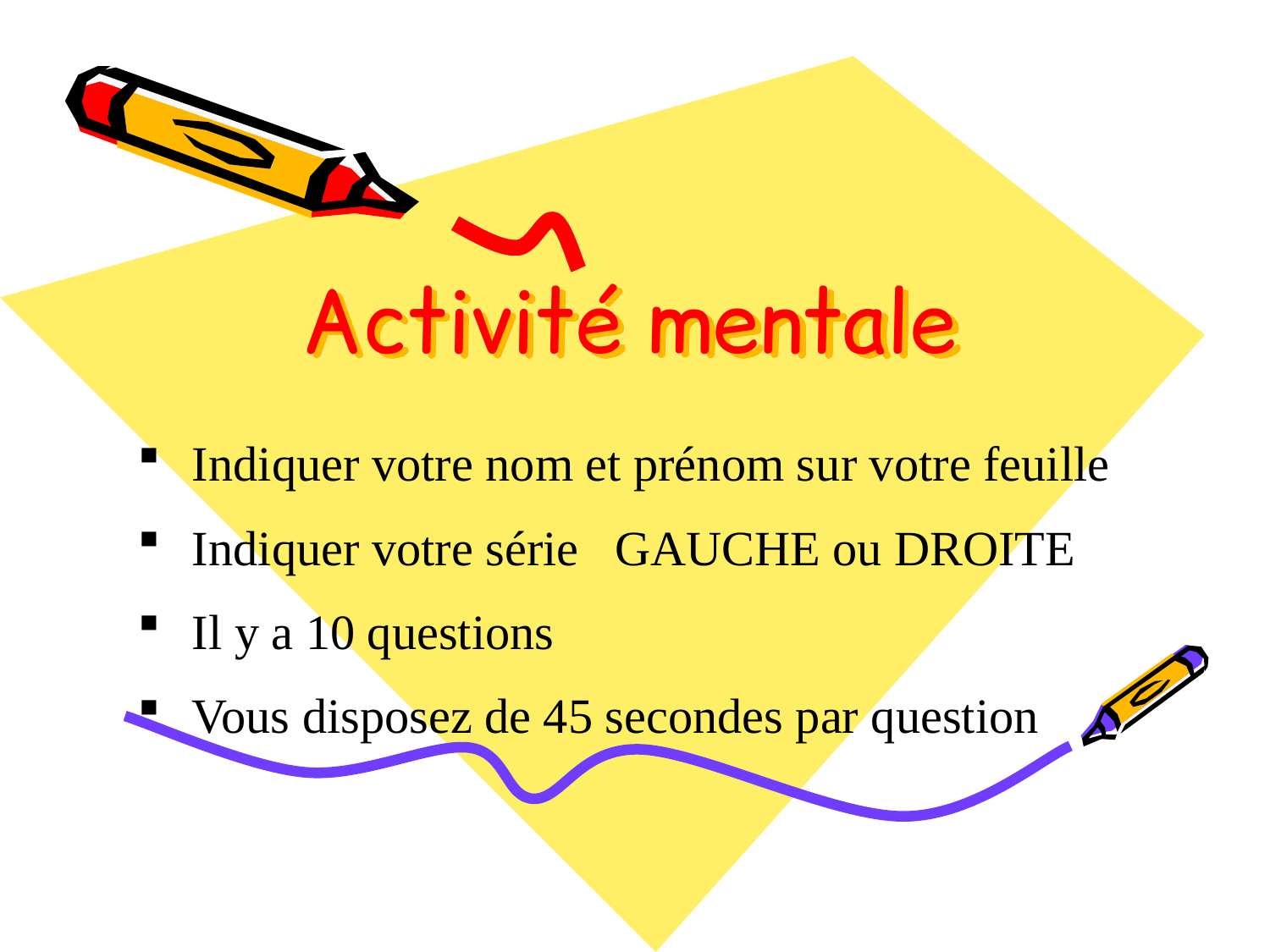

# Activité mentale
  Indiquer votre nom et prénom sur votre feuille
  Indiquer votre série   GAUCHE ou DROITE
  Il y a 10 questions
  Vous disposez de 45 secondes par question